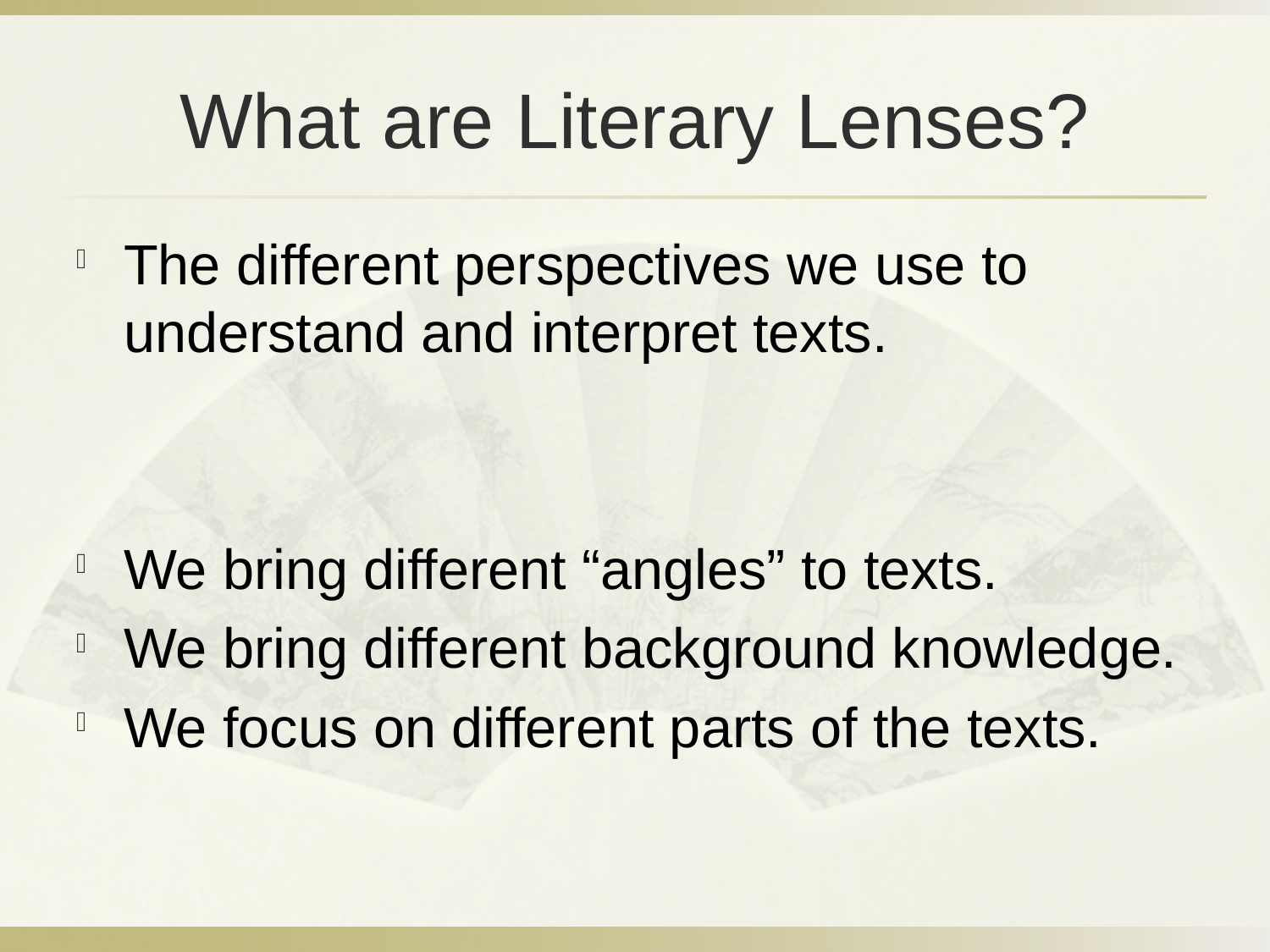

The different perspectives we use to understand and interpret texts.

We bring different “angles” to texts.
We bring different background knowledge.
We focus on different parts of the texts.
# What are Literary Lenses?